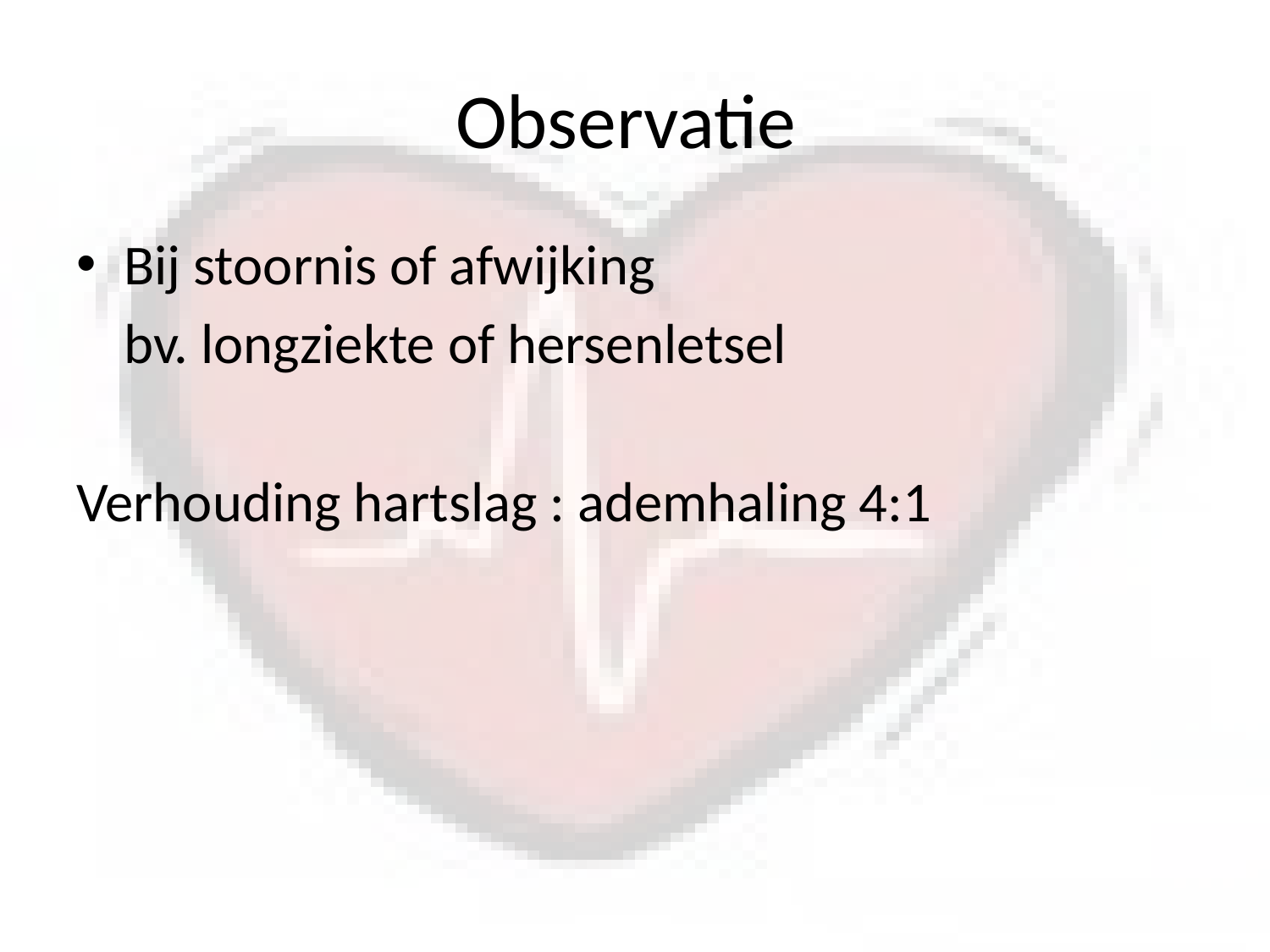

# Observatie
Bij stoornis of afwijking
	bv. longziekte of hersenletsel

Verhouding hartslag : ademhaling 4:1